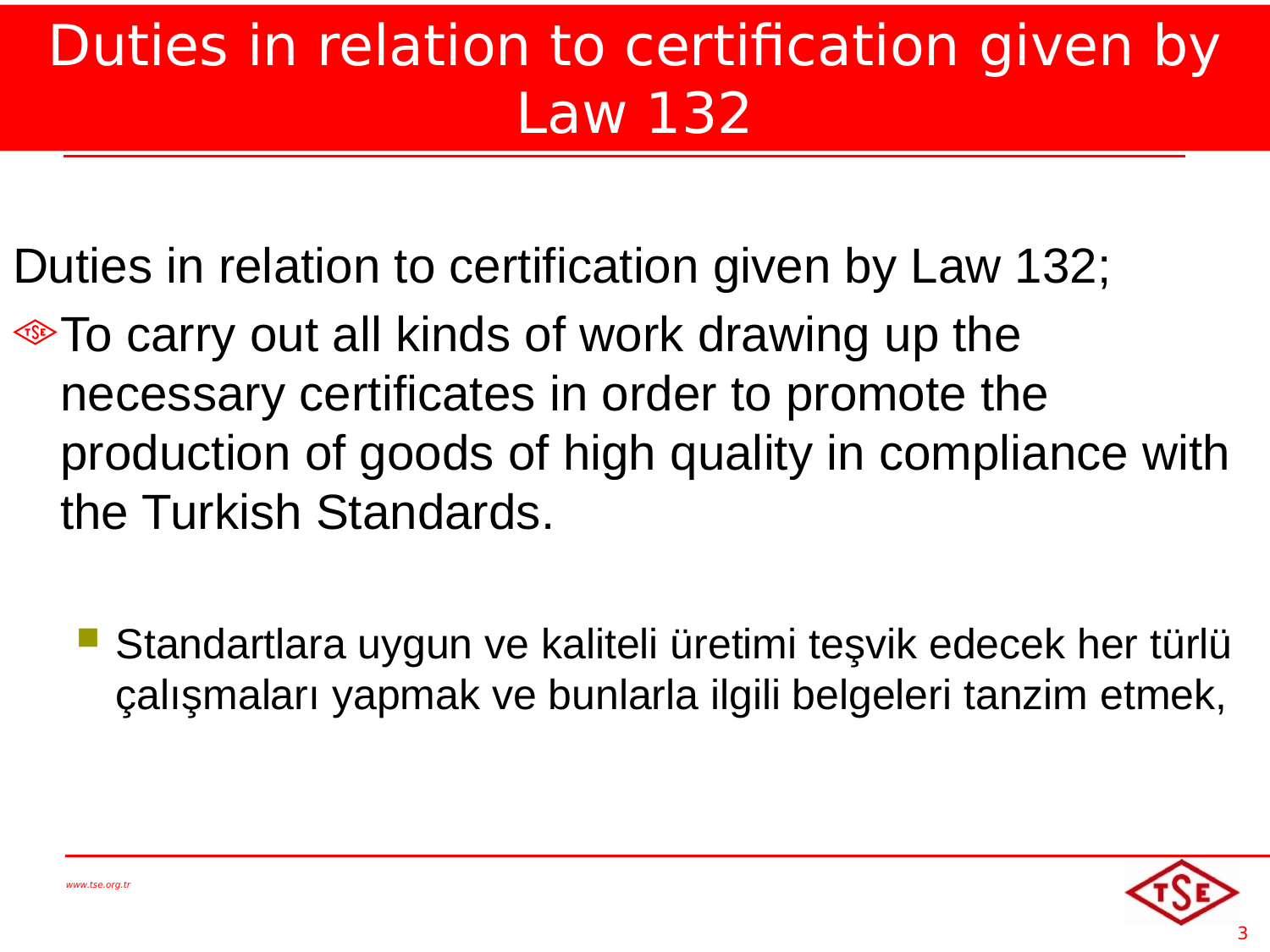

# Duties in relation to certification given by Law 132
Duties in relation to certification given by Law 132;
To carry out all kinds of work drawing up the necessary certificates in order to promote the production of goods of high quality in compliance with the Turkish Standards.

Standartlara uygun ve kaliteli üretimi teşvik edecek her türlü çalışmaları yapmak ve bunlarla ilgili belgeleri tanzim etmek,

www.tse.org.tr
3